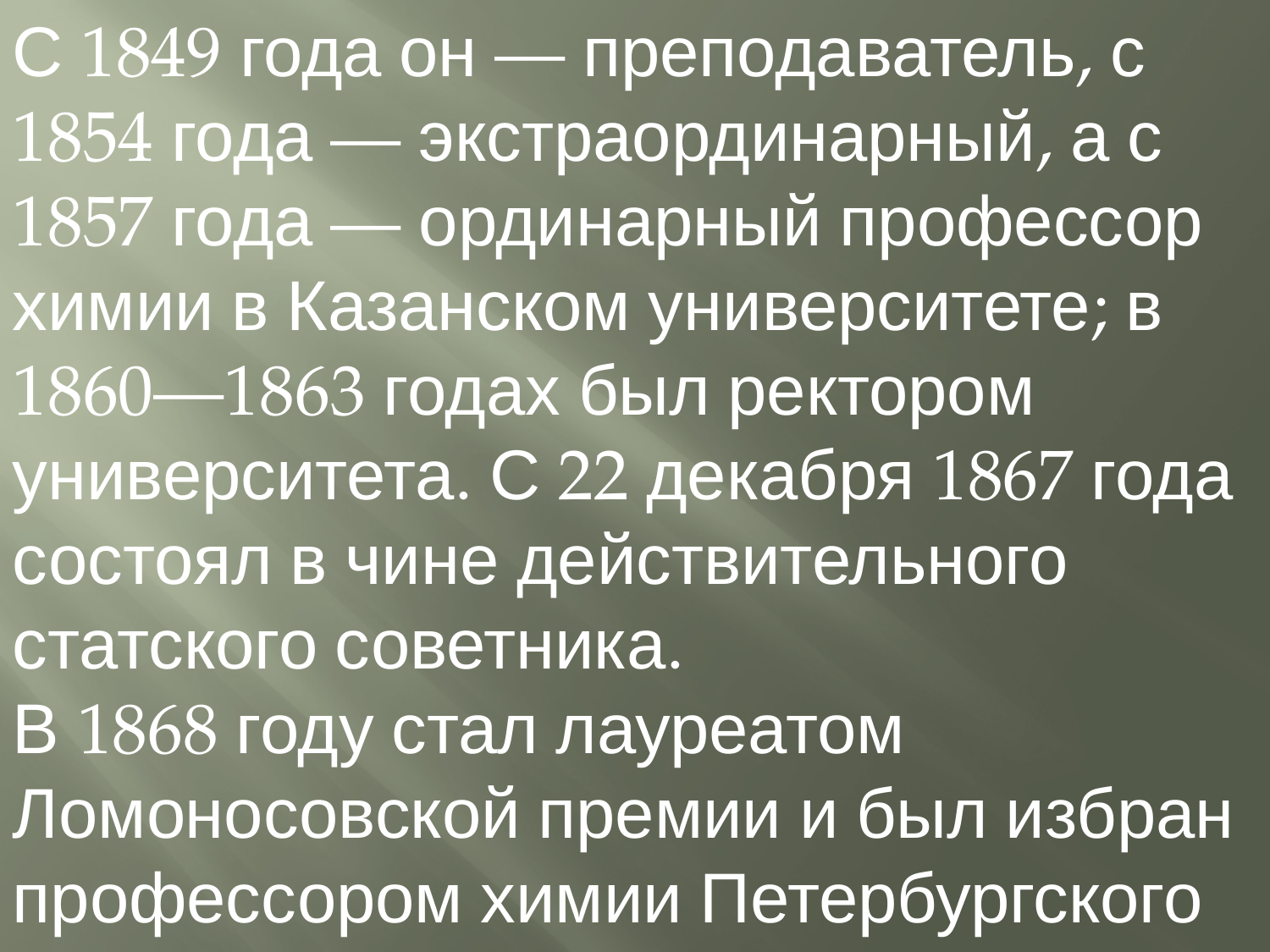

С 1849 года он — преподаватель, с 1854 года — экстраординарный, а с 1857 года — ординарный профессор химии в Казанском университете; в 1860—1863 годах был ректором университета. С 22 декабря 1867 года состоял в чине действительного статского советника.
В 1868 году стал лауреатом Ломоносовской премии и был избран профессором химии Петербургского университета.